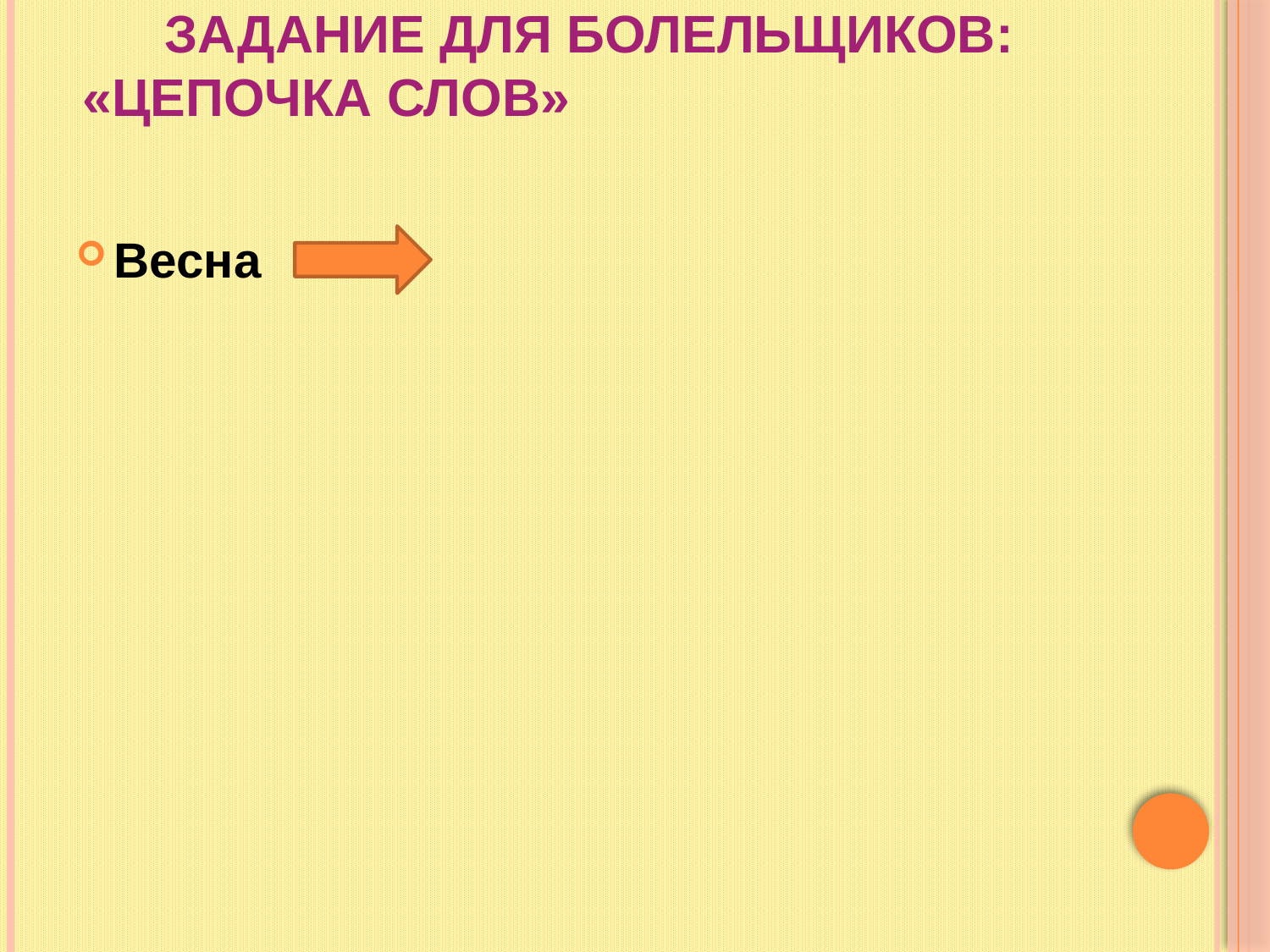

# Задание для болельщиков: «Цепочка слов»
Весна